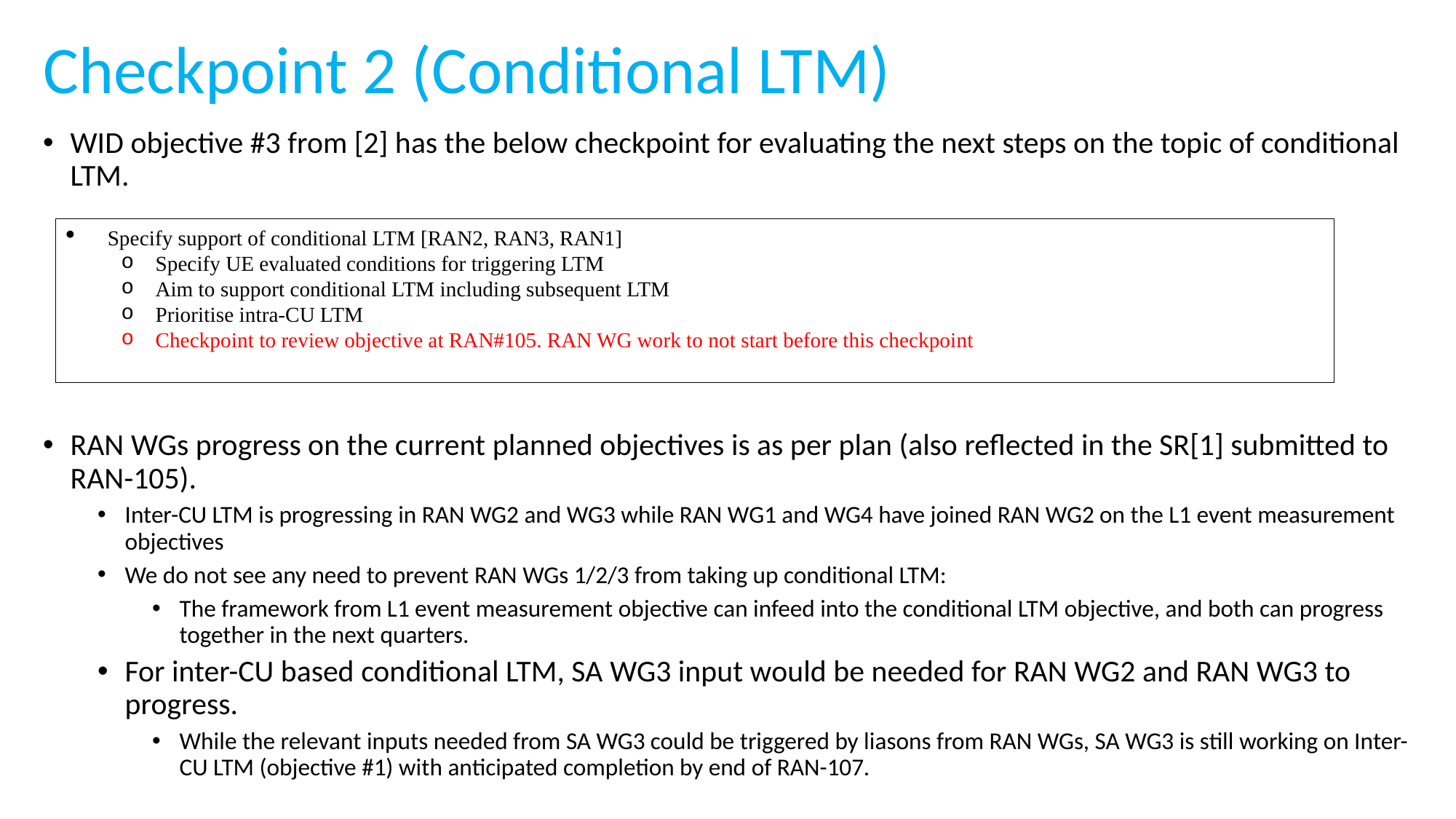

Checkpoint 2 (Conditional LTM)
WID objective #3 from [2] has the below checkpoint for evaluating the next steps on the topic of conditional LTM.

Specify support of conditional LTM [RAN2, RAN3, RAN1]
Specify UE evaluated conditions for triggering LTM
Aim to support conditional LTM including subsequent LTM
Prioritise intra-CU LTM
Checkpoint to review objective at RAN#105. RAN WG work to not start before this checkpoint

RAN WGs progress on the current planned objectives is as per plan (also reflected in the SR[1] submitted to RAN-105).
Inter-CU LTM is progressing in RAN WG2 and WG3 while RAN WG1 and WG4 have joined RAN WG2 on the L1 event measurement objectives
We do not see any need to prevent RAN WGs 1/2/3 from taking up conditional LTM:
The framework from L1 event measurement objective can infeed into the conditional LTM objective, and both can progress together in the next quarters.
For inter-CU based conditional LTM, SA WG3 input would be needed for RAN WG2 and RAN WG3 to progress.
While the relevant inputs needed from SA WG3 could be triggered by liasons from RAN WGs, SA WG3 is still working on Inter-CU LTM (objective #1) with anticipated completion by end of RAN-107.